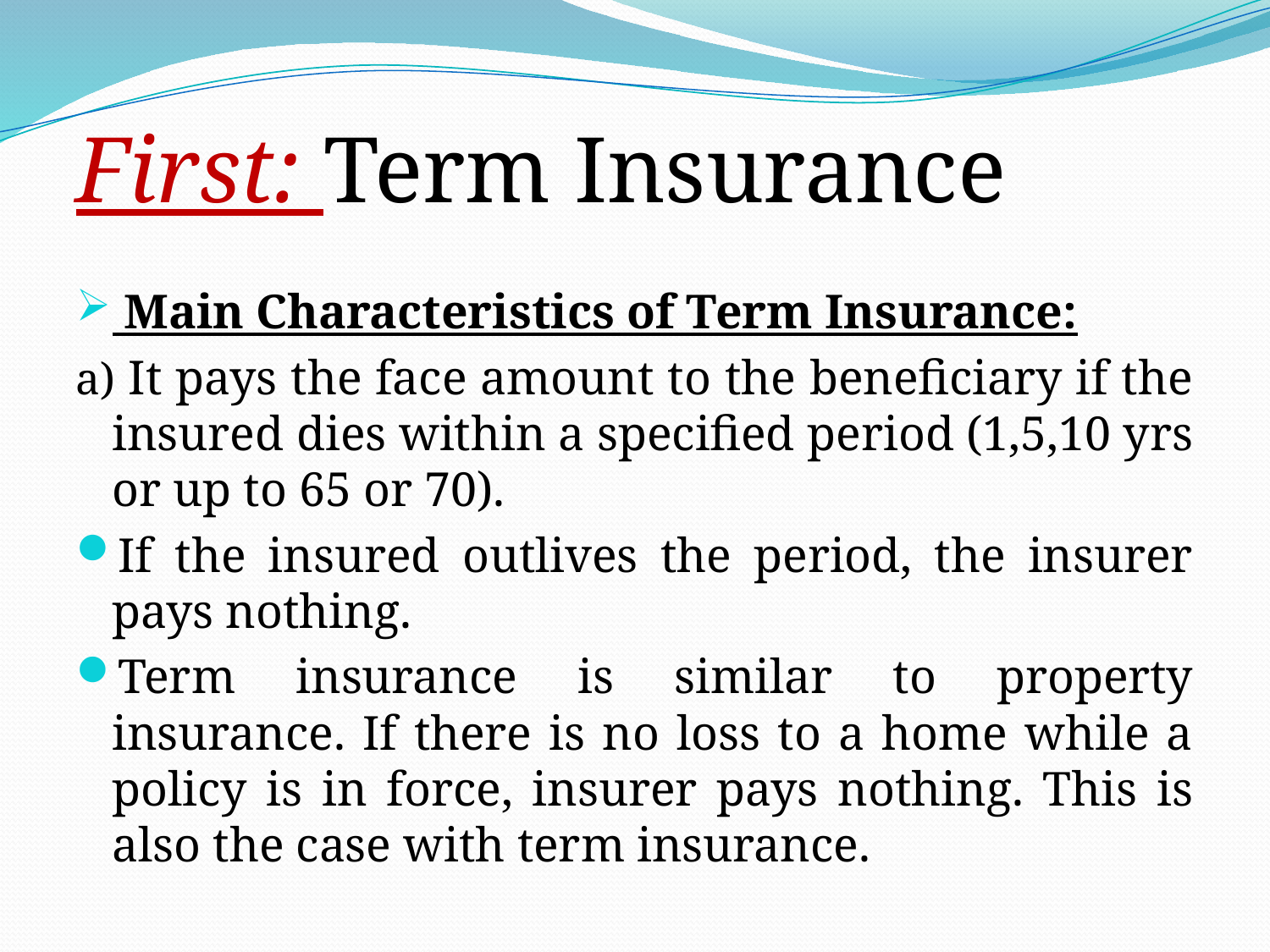

#
First: Term Insurance
 Main Characteristics of Term Insurance:
a) It pays the face amount to the beneficiary if the insured dies within a specified period (1,5,10 yrs or up to 65 or 70).
If the insured outlives the period, the insurer pays nothing.
Term insurance is similar to property insurance. If there is no loss to a home while a policy is in force, insurer pays nothing. This is also the case with term insurance.